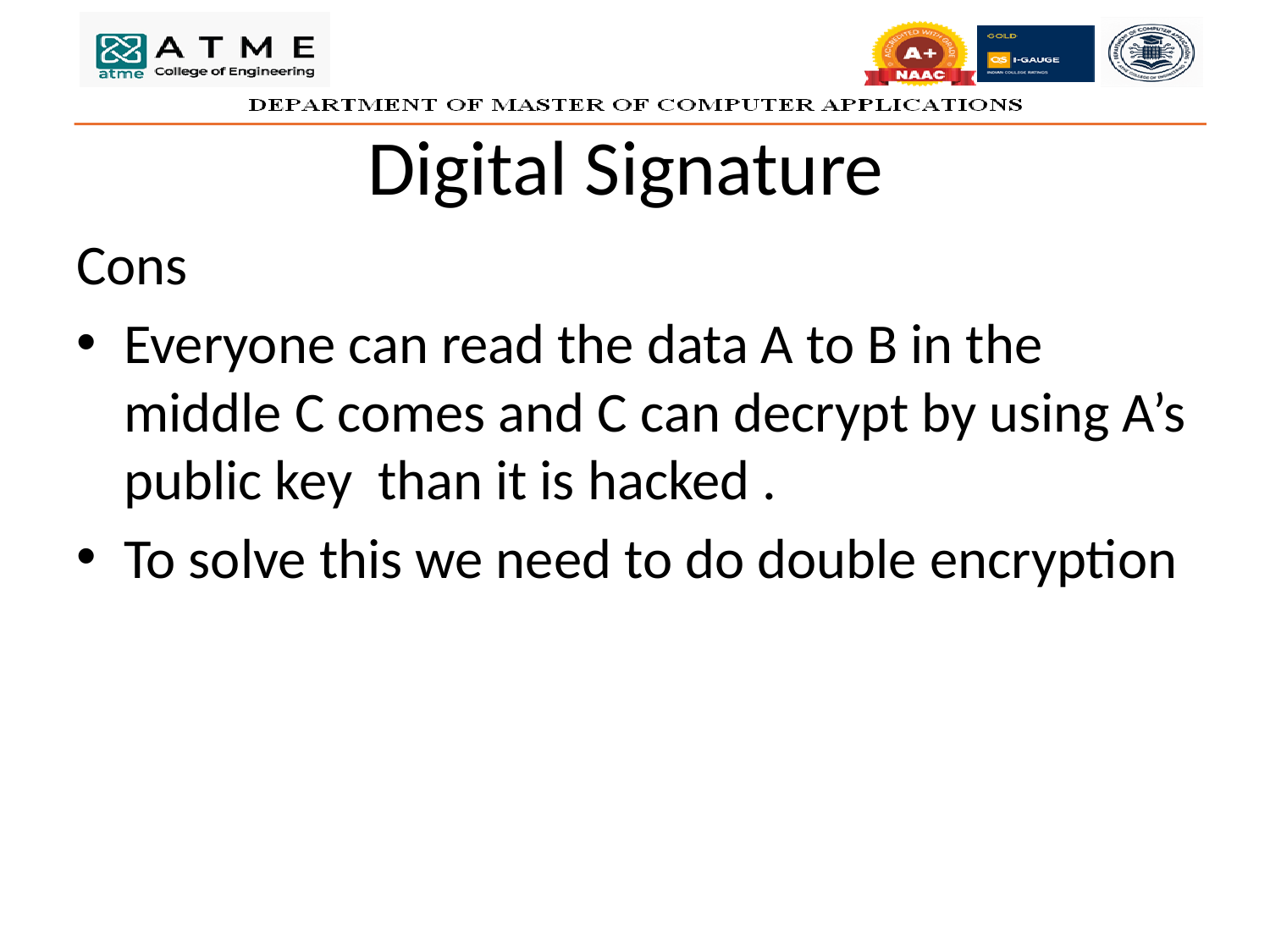

# Digital Signature
Cons
Everyone can read the data A to B in the middle C comes and C can decrypt by using A’s public key  than it is hacked .
To solve this we need to do double encryption